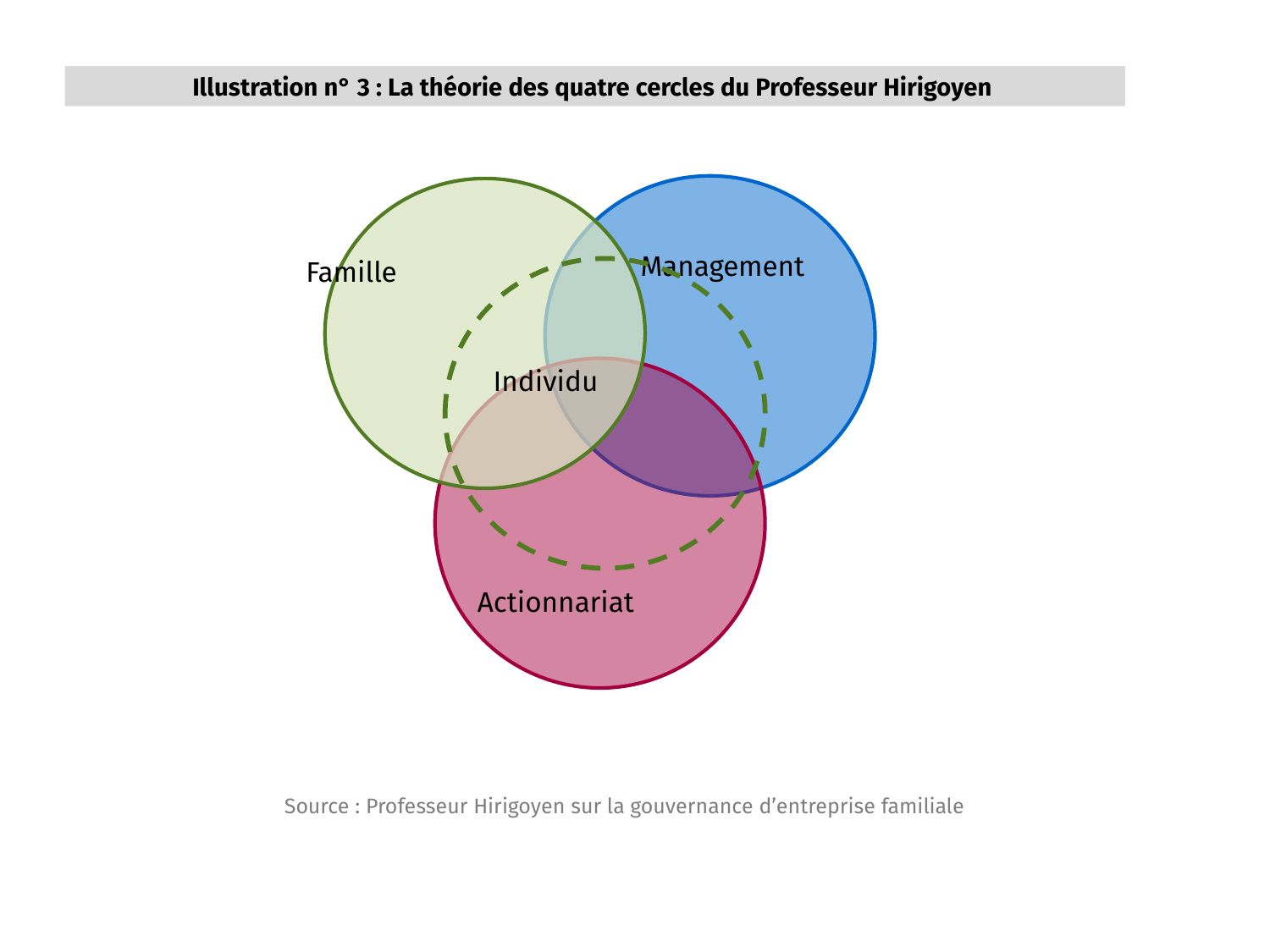

Illustration n° 3 : La théorie des quatre cercles du Professeur Hirigoyen

Management
Famille

Individu

Actionnariat
Source : Professeur Hirigoyen sur la gouvernance d’entreprise familiale